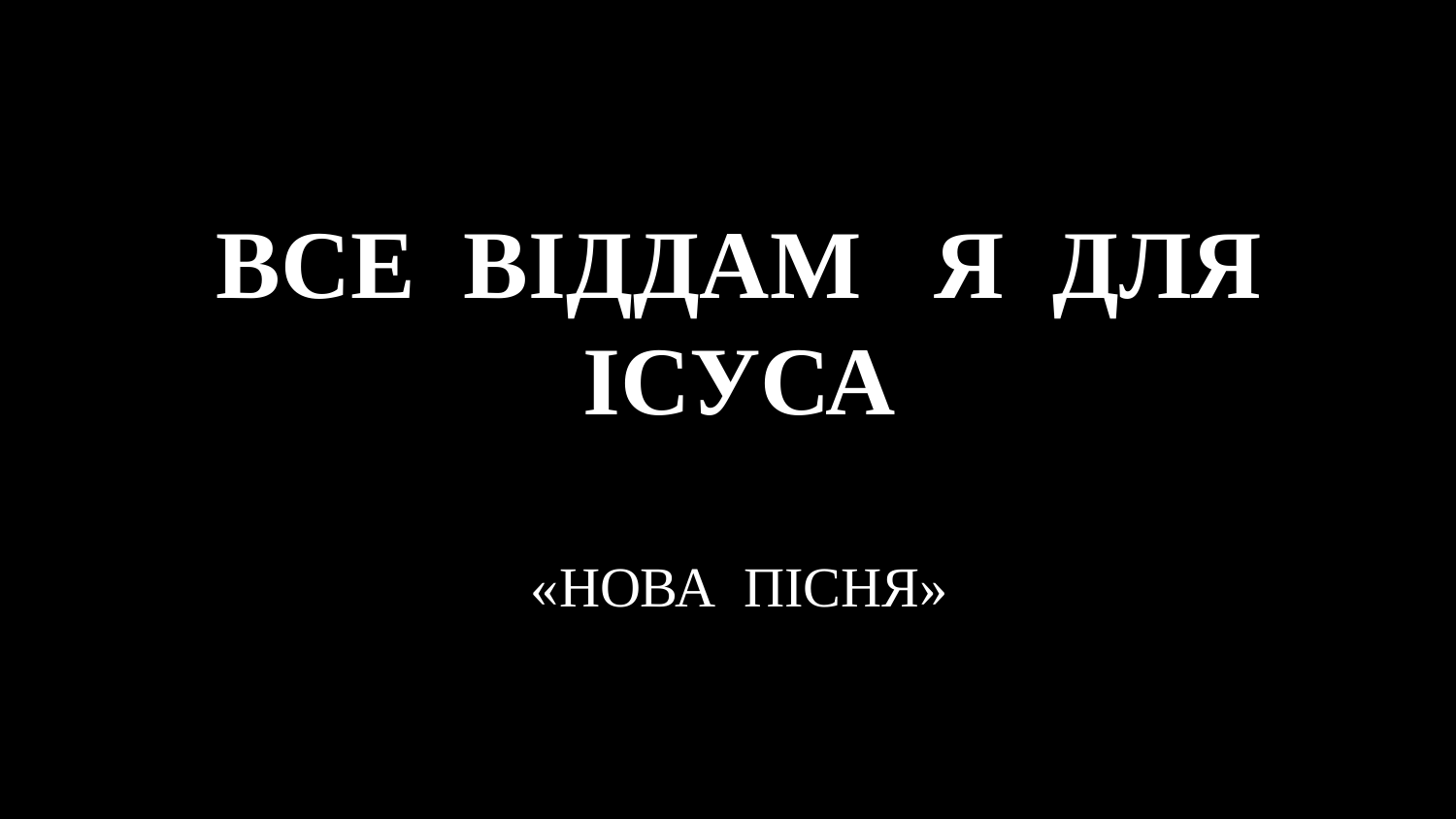

# ВСЕ  ВІДДАМ   Я  ДЛЯ ІСУСА «НОВА  ПІСНЯ»